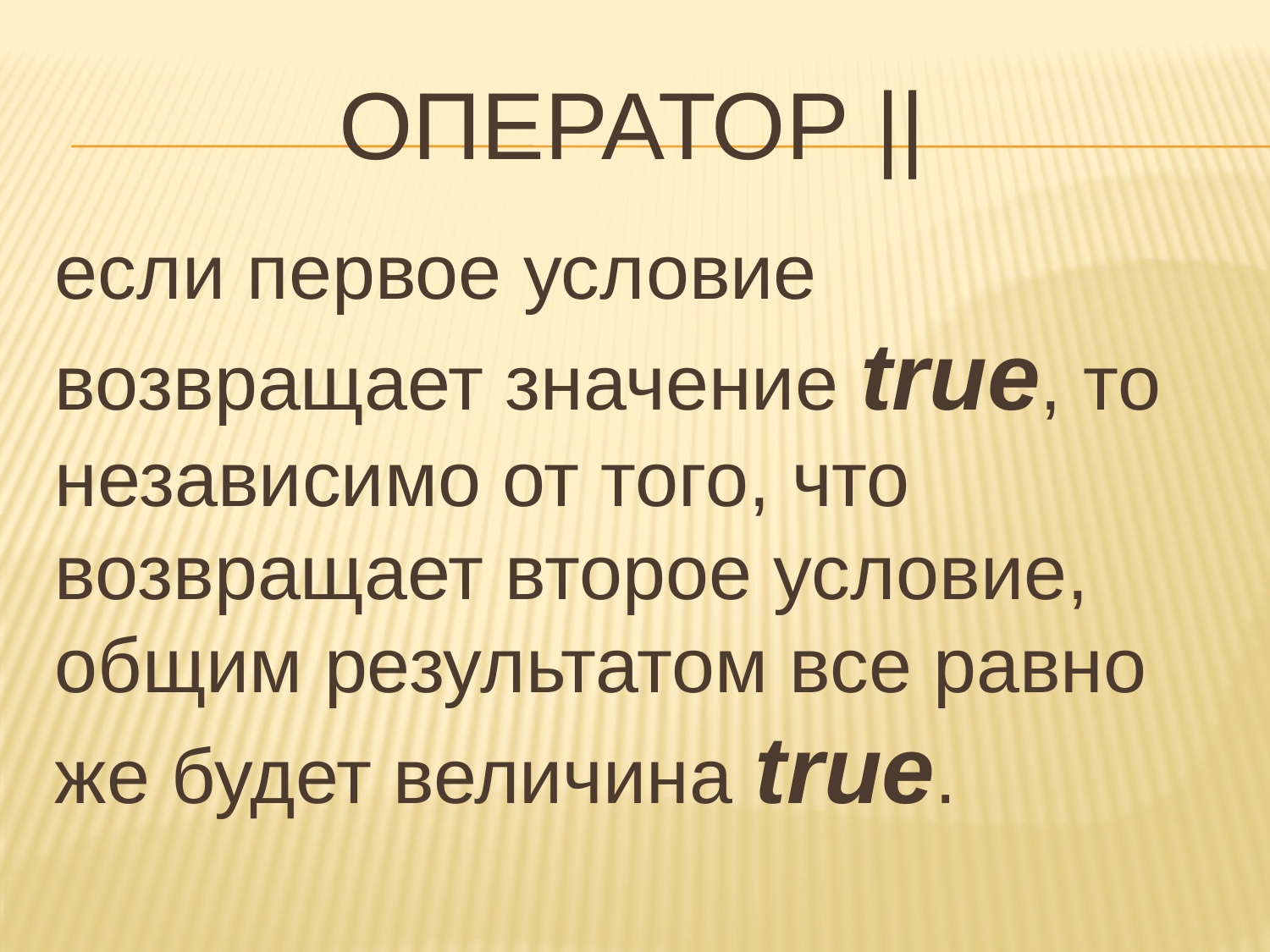

# Оператор ||
если первое условие возвращает значение true, то независимо от того, что возвращает второе условие, общим результатом все равно же будет величина true.